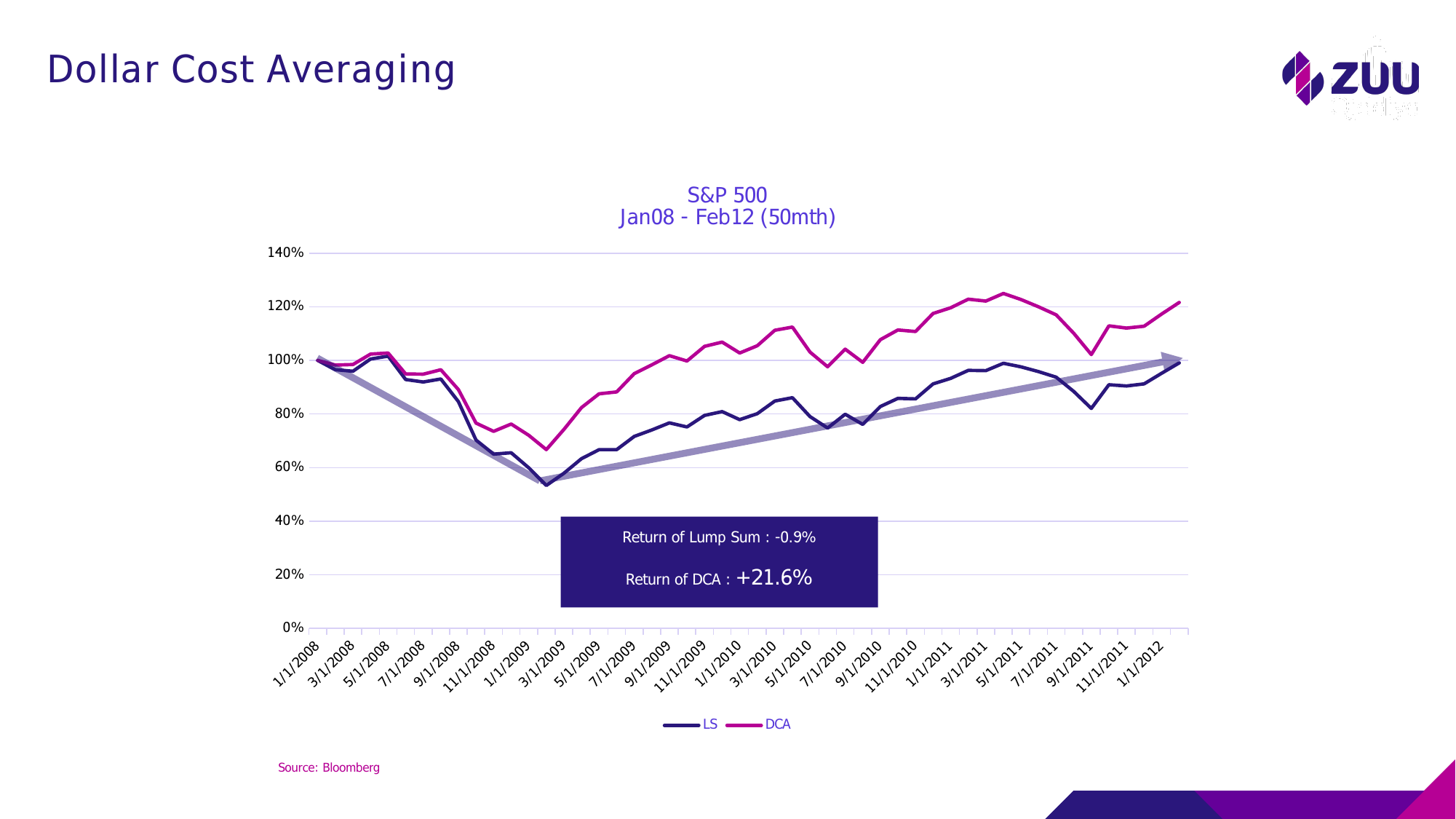

# Dollar Cost Averaging
| Date | Price of Nasdaq | Monthly Contribution | Units |
| --- | --- | --- | --- |
| 31/01/2008 | 2389.86 | 10000 | 4.18 |
| 29/02/2008 | 2271.48 | 10000 | 4.40 |
| 31/03/2008 | 2279.10 | 10000 | 4.39 |
| 30/04/2008 | 2412.80 | 10000 | 4.14 |
| 30/05/2008 | 2522.66 | 10000 | 3.96 |
| 30/06/2008 | 2292.98 | 10000 | 4.36 |
| 31/07/2008 | 2325.55 | 10000 | 4.30 |
| 29/08/2008 | 2367.52 | 10000 | 4.22 |
| 30/09/2008 | 2091.88 | 10000 | 4.78 |
| 31/10/2008 | 1720.95 | 10000 | 5.81 |
| 28/11/2008 | 1535.57 | 10000 | 6.51 |
| 31/12/2008 | 1577.03 | 10000 | 6.34 |

### Chart: S&P 500
Jan08 - Feb12 (50mth)

| Category | LS | DCA |
|---|---|---|
| 40968 | 0.9906641039257152 | 1.216096036422128 |
| 40939 | 0.9520220393884139 | 1.1728988246952434 |
| 40907 | 0.9122700985720467 | 1.1273757671507432 |
| 40877 | 0.9045445684035918 | 1.1205157936217567 |
| 40847 | 0.9091436687409354 | 1.1288462154770504 |
| 40816 | 0.8207319277236252 | 1.0216538073467916 |
| 40786 | 0.8841826308736488 | 1.1011679395512342 |
| 40753 | 0.9374197404004301 | 1.169964253352905 |
| 40724 | 0.9579920656489767 | 1.199775506007298 |
| 40694 | 0.9758078424501162 | 1.227050917588798 |
| 40662 | 0.9891624827114546 | 1.2495979589869304 |
| 40633 | 0.9617568546024136 | 1.2211993653245223 |
| 40602 | 0.9627651676484289 | 1.2283068185771535 |
| 40574 | 0.9329512555601444 | 1.1962492626766232 |
| 40543 | 0.912291875075555 | 1.1750900333513783 |
| 40512 | 0.856370829626389 | 1.107756093655562 |
| 40480 | 0.8583366342049024 | 1.1134755266878857 |
| 40451 | 0.8278262729742746 | 1.0772124422953437 |
| 40421 | 0.7611837959746184 | 0.992712281065264 |
| 40389 | 0.7991004606615479 | 1.0419152202166126 |
| 40359 | 0.7476768507606959 | 0.9761732894348375 |
| 40329 | 0.7902578727555085 | 1.0308990334983363 |
| 40298 | 0.8608247049136881 | 1.1241562264288052 |
| 40268 | 0.8483043832902548 | 1.1123373594788581 |
| 40235 | 0.8011968734831209 | 1.0546484702026961 |
| 40207 | 0.7789851373187356 | 1.0275355839163667 |
| 40178 | 0.8088933586415669 | 1.0681779741674473 |
| 40147 | 0.7947698380628255 | 1.0524397693407193 |
| 40116 | 0.7516592886852385 | 0.9976068101326465 |
| 40086 | 0.7668056448149997 | 1.0175928889159536 |
| 40056 | 0.7403648492849425 | 0.9833538247428362 |
| 40025 | 0.7163178297371212 | 0.9505668750415551 |
| 39994 | 0.6668745976977767 | 0.8823980761338548 |
| 39962 | 0.6667440257247098 | 0.8753088995822502 |
| 39933 | 0.633136243402987 | 0.8237878614213059 |
| 39903 | 0.5787747786161264 | 0.7423181017537591 |
| 39871 | 0.5332341977717819 | 0.6669516073434544 |
| 39843 | 0.5990932284250398 | 0.7205426052077091 |
| 39813 | 0.6552174148483038 | 0.7625746078930175 |
| 39780 | 0.6501323546431992 | 0.7352397471179833 |
| 39752 | 0.7027311050476549 | 0.7661060242609806 |
| 39721 | 0.8460773622256224 | 0.8910903693717298 |
| 39689 | 0.9305646610364273 | 0.965099425058049 |
| 39660 | 0.9193572623641776 | 0.9485503524277974 |
| 39629 | 0.9285118084758692 | 0.9493352635296259 |
| 39598 | 1.0158354424636233 | 1.0275313590702668 |
| 39568 | 1.0051067569146293 | 1.0234892948594578 |
| 39538 | 0.9594863458167514 | 0.9845089083953072 |
| 39507 | 0.9652388029001921 | 0.9826194014500961 |
| 39478 | 1.0 | 0.9999999999999999 |
Return of Lump Sum : -0.9%

Return of DCA : +21.6%

Source: Bloomberg